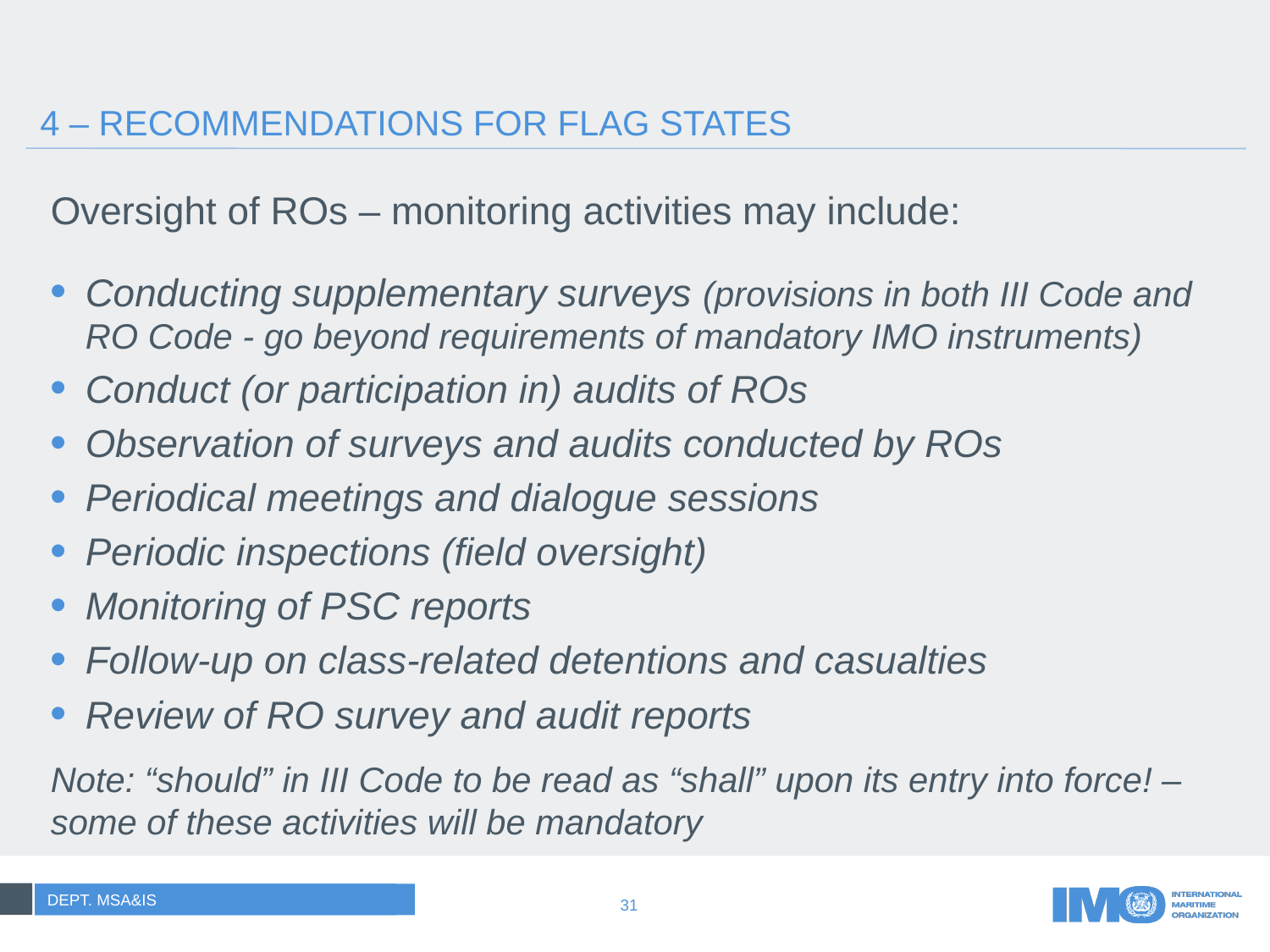

# 4 – RECOMMENDATIONS FOR FLAG STATES
Oversight of ROs – monitoring activities may include:

Conducting supplementary surveys (provisions in both III Code and RO Code - go beyond requirements of mandatory IMO instruments)
Conduct (or participation in) audits of ROs
Observation of surveys and audits conducted by ROs
Periodical meetings and dialogue sessions
Periodic inspections (field oversight)
Monitoring of PSC reports
Follow-up on class-related detentions and casualties
Review of RO survey and audit reports
Note: “should” in III Code to be read as “shall” upon its entry into force! – some of these activities will be mandatory